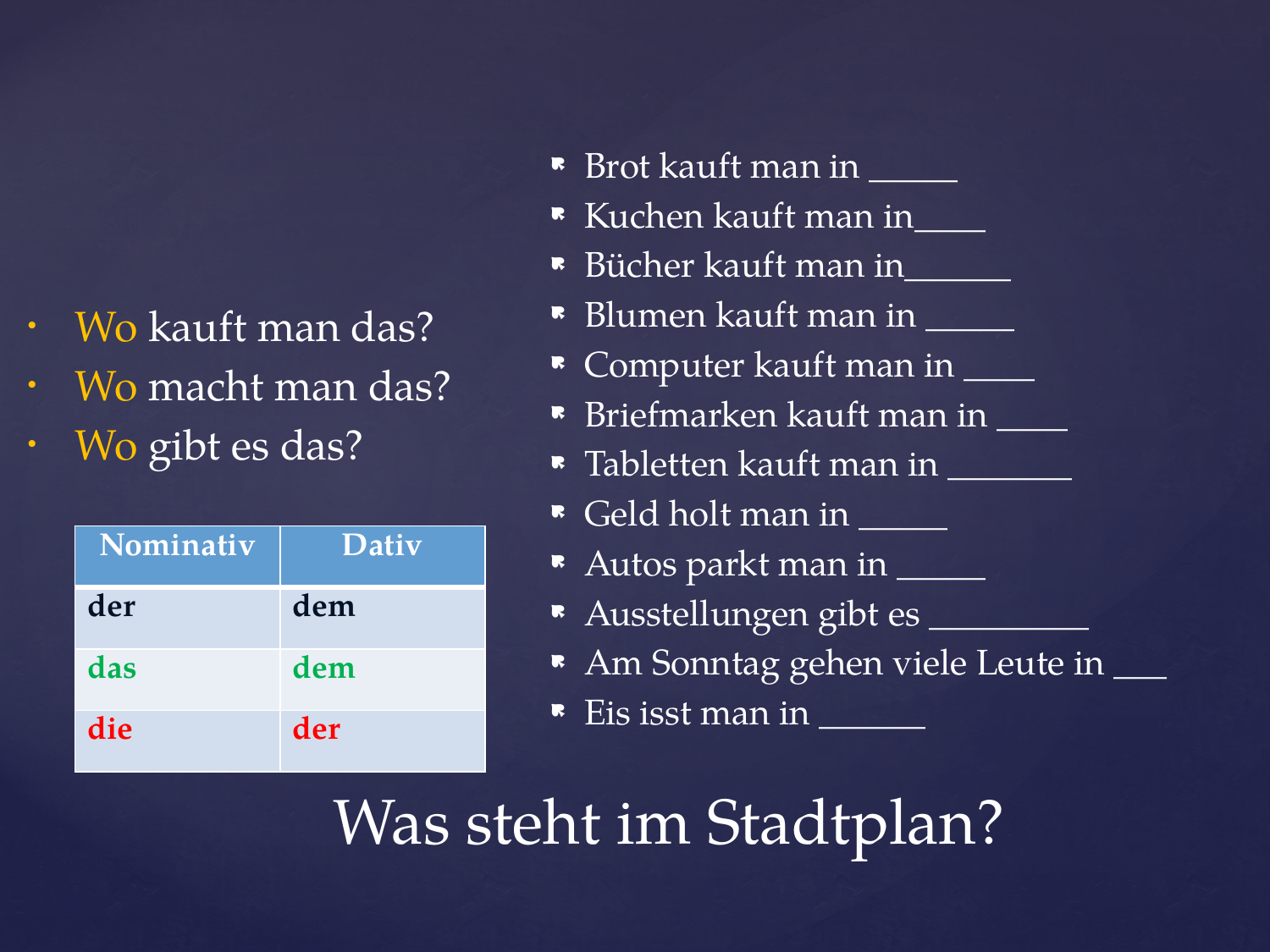

Brot kauft man in _____
Kuchen kauft man in____
Bücher kauft man in______
Blumen kauft man in _____
Computer kauft man in ____
Briefmarken kauft man in ____
Tabletten kauft man in _______
Geld holt man in _____
Autos parkt man in _____
Ausstellungen gibt es _________
Am Sonntag gehen viele Leute in ___
Eis isst man in ______

Wo kauft man das?
Wo macht man das?
Wo gibt es das?
| Nominativ | Dativ |
| --- | --- |
| der | dem |
| das | dem |
| die | der |
# Was steht im Stadtplan?